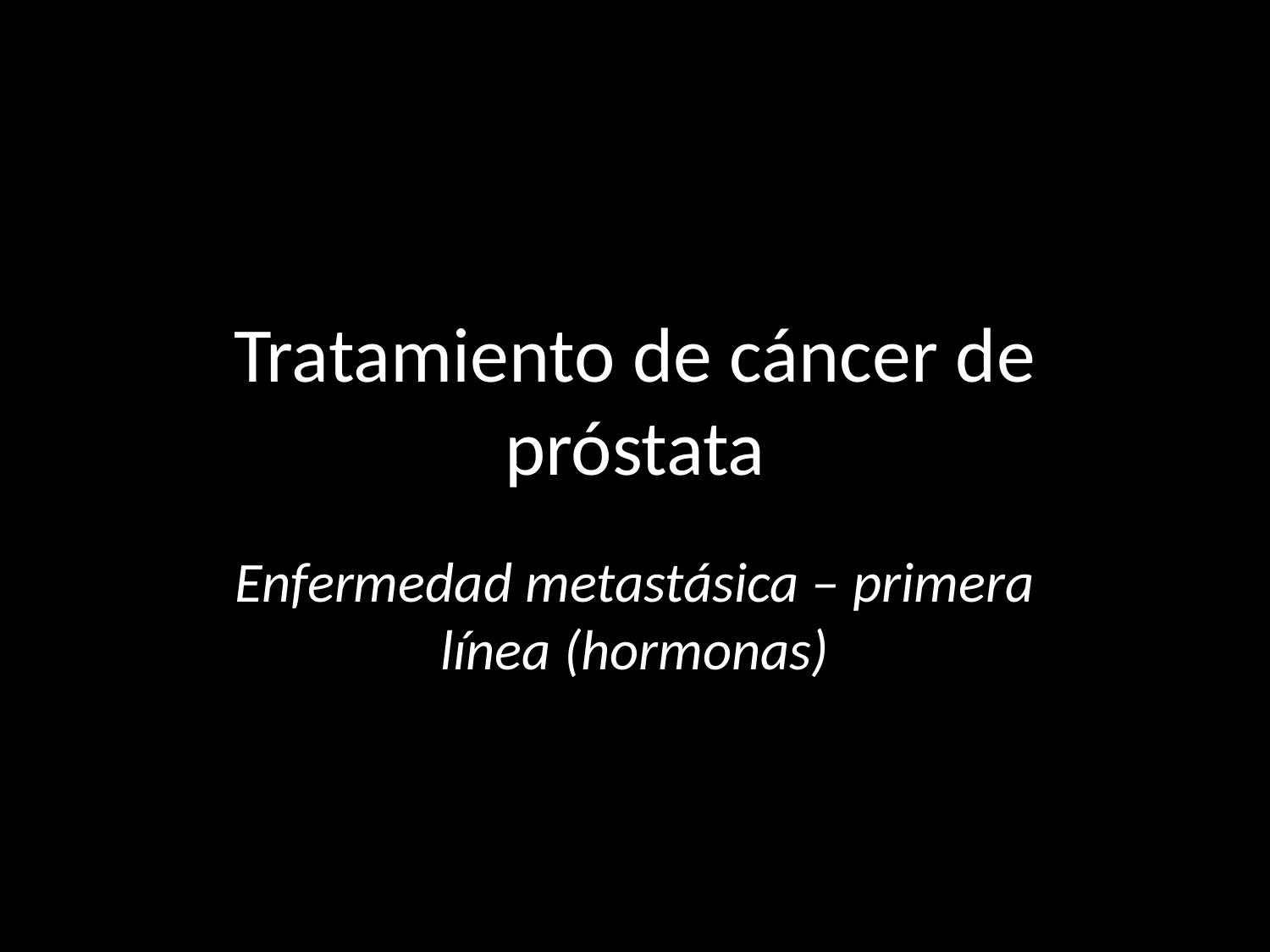

# Tratamiento de cáncer de próstata
Enfermedad metastásica – primera línea (hormonas)